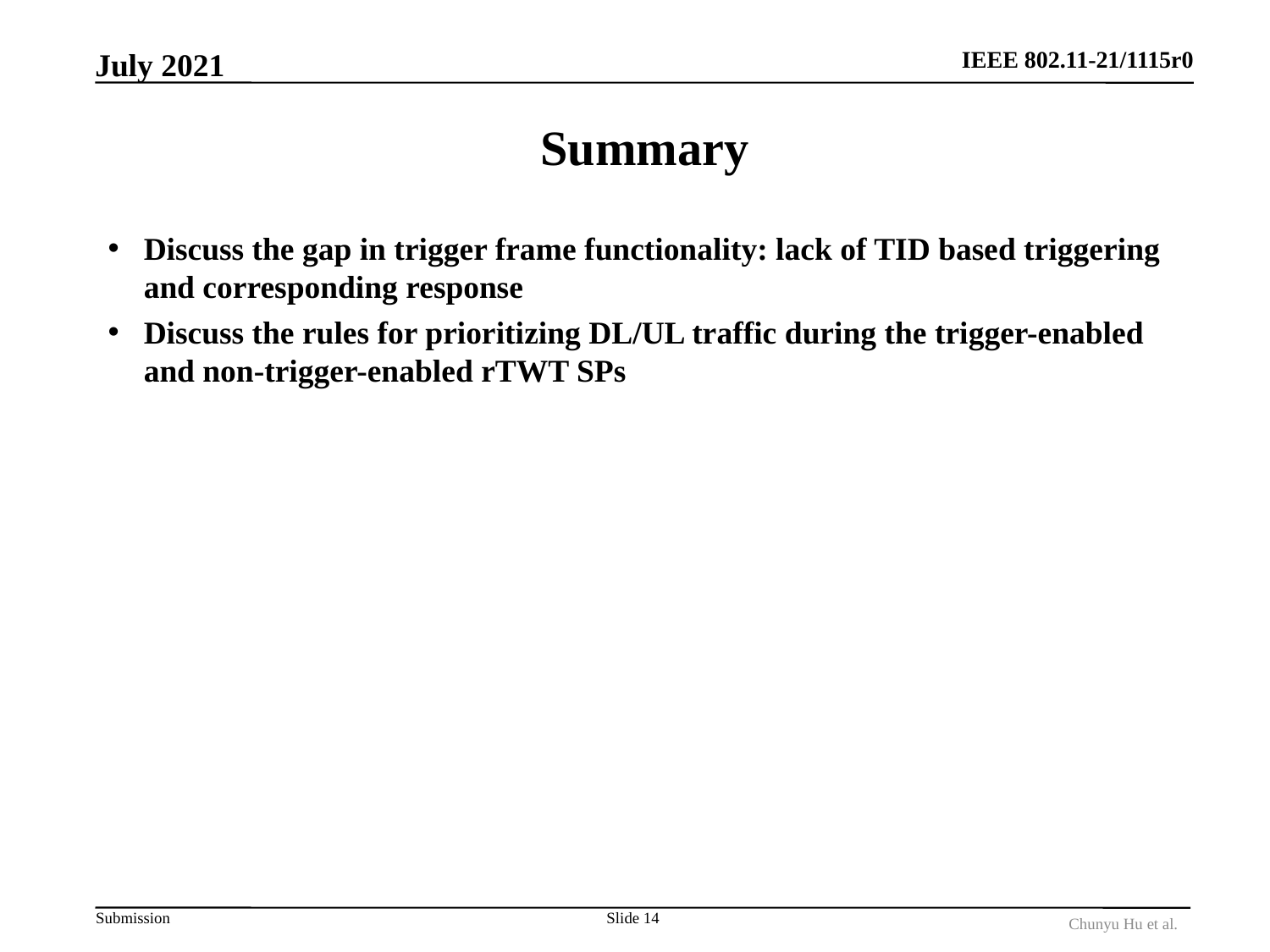

July 2021
# Summary
Discuss the gap in trigger frame functionality: lack of TID based triggering and corresponding response
Discuss the rules for prioritizing DL/UL traffic during the trigger-enabled and non-trigger-enabled rTWT SPs
Slide 14
Chunyu Hu et al.